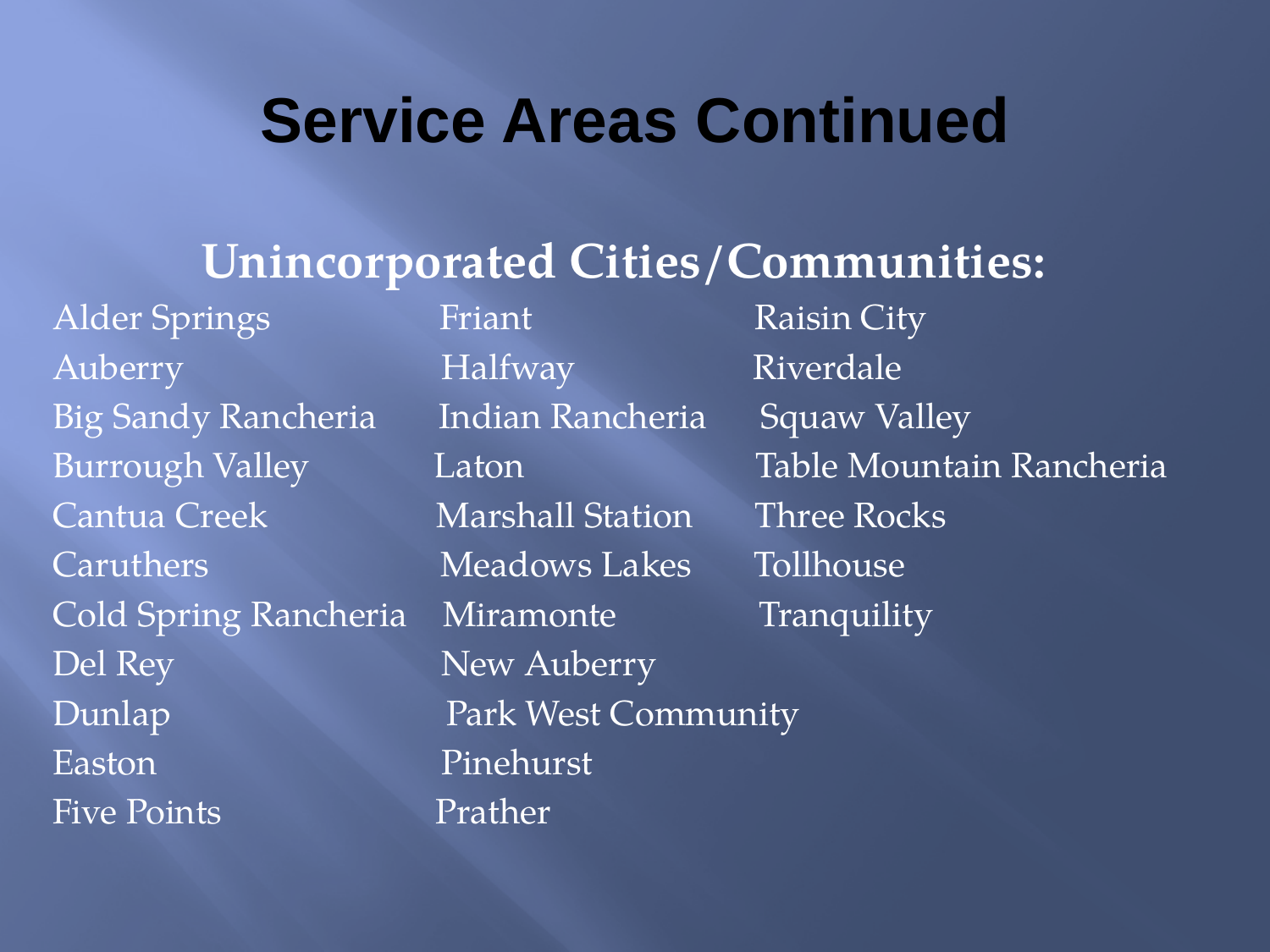

# Service Areas Continued
Unincorporated Cities/Communities:
Alder Springs                   Friant                         Raisin City
Auberry                             Halfway                    Riverdale
Big Sandy Rancheria       Indian Rancheria      Squaw Valley
Burrough Valley              Laton                          Table Mountain Rancheria
Cantua Creek                   Marshall Station       Three Rocks
Caruthers                          Meadows Lakes       Tollhouse
Cold Spring Rancheria    Miramonte                Tranquility
Del Rey                              New Auberry
Dunlap                               Park West Community
Easton                                Pinehurst
Five Points                        Prather